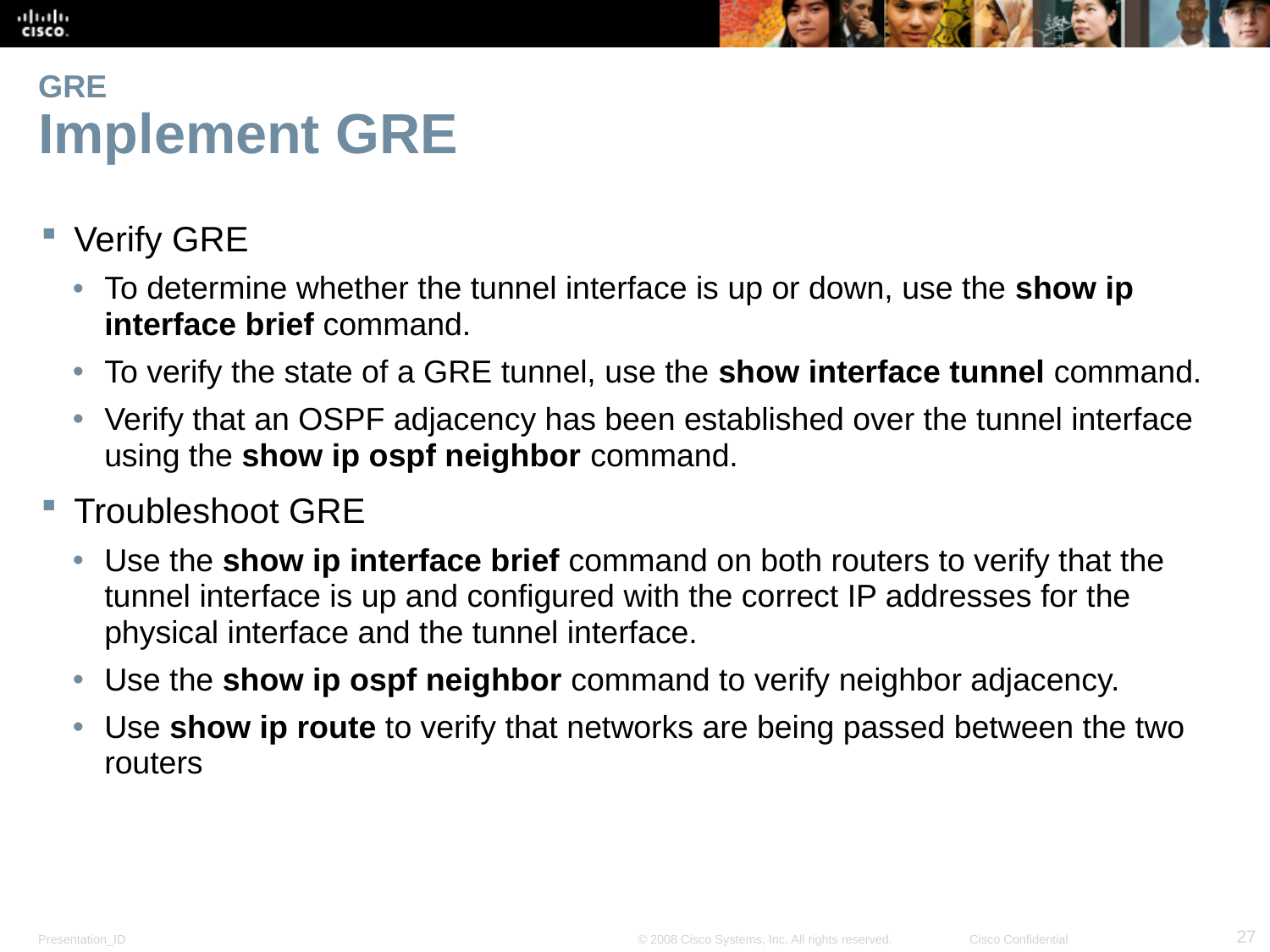

# GRE Implement GRE
Verify GRE
To determine whether the tunnel interface is up or down, use the show ip interface brief command.
To verify the state of a GRE tunnel, use the show interface tunnel command.
Verify that an OSPF adjacency has been established over the tunnel interface using the show ip ospf neighbor command.
Troubleshoot GRE
Use the show ip interface brief command on both routers to verify that the tunnel interface is up and configured with the correct IP addresses for the physical interface and the tunnel interface.
Use the show ip ospf neighbor command to verify neighbor adjacency.
Use show ip route to verify that networks are being passed between the two routers